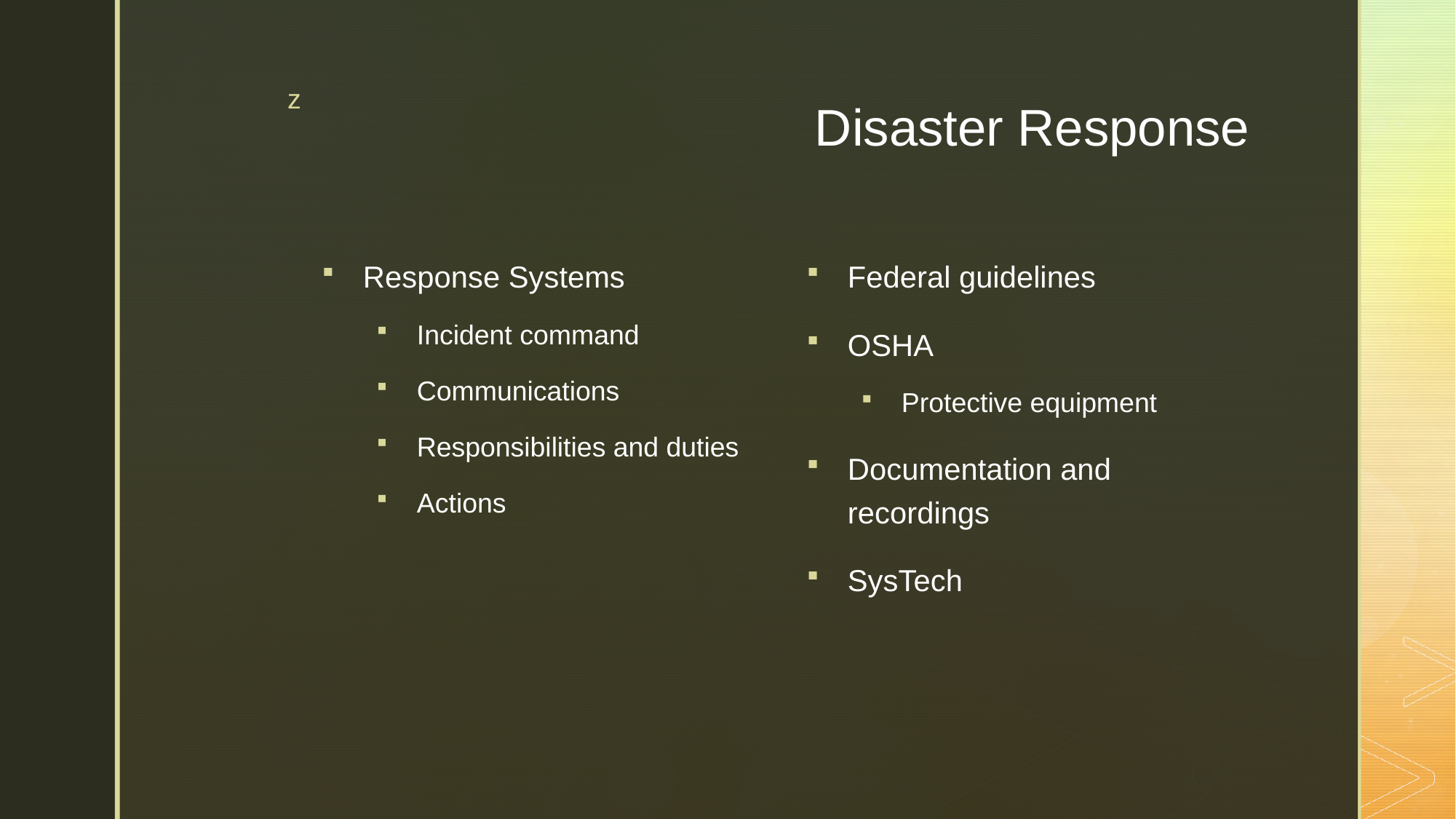

# Disaster Response
Federal guidelines
OSHA
Protective equipment
Documentation and recordings
SysTech
Response Systems
Incident command
Communications
Responsibilities and duties
Actions